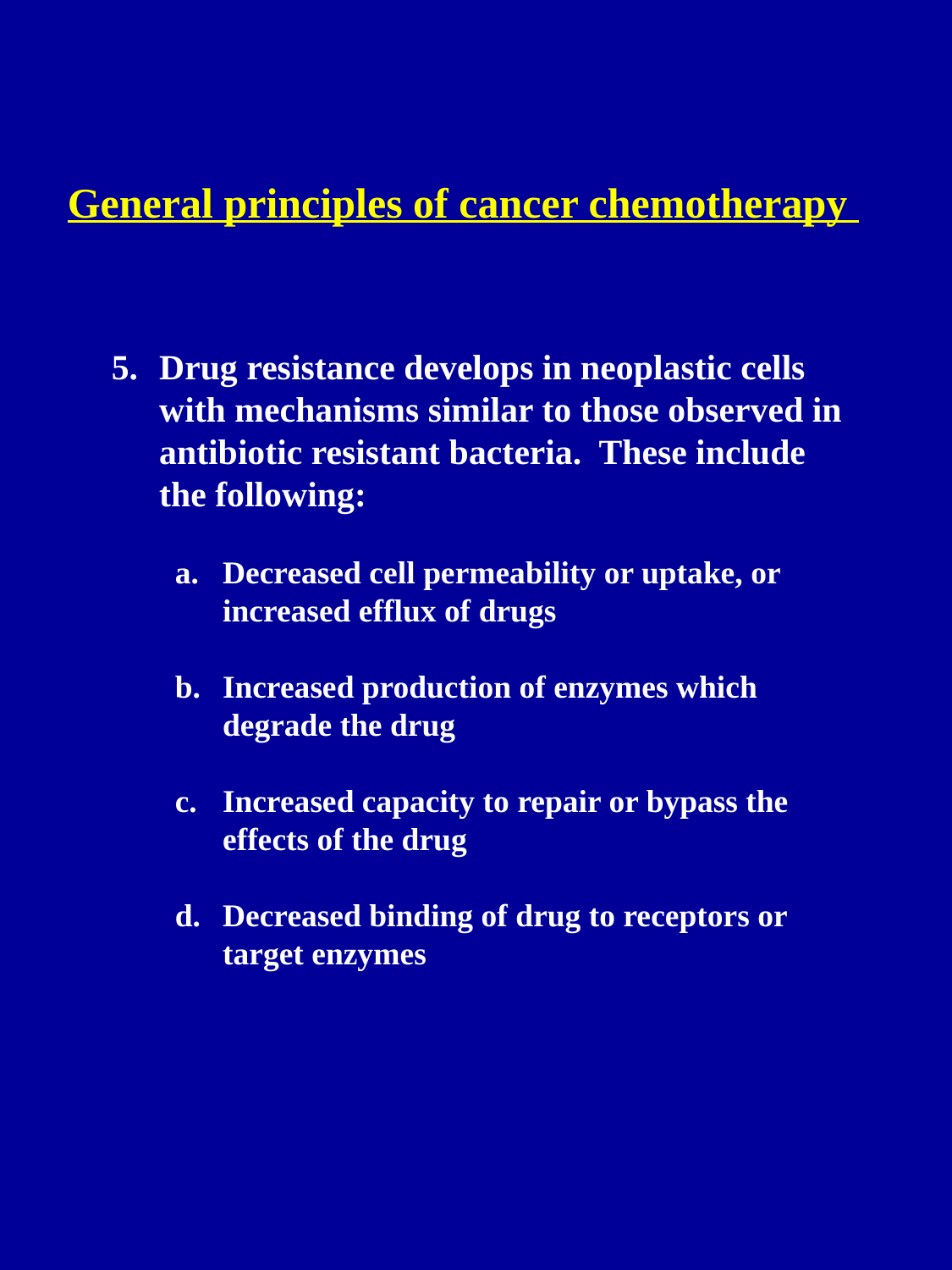

General principles of cancer chemotherapy
Drug resistance develops in neoplastic cells with mechanisms similar to those observed in antibiotic resistant bacteria.  These include the following:

Decreased cell permeability or uptake, or increased efflux of drugs

Increased production of enzymes which degrade the drug

Increased capacity to repair or bypass the effects of the drug

Decreased binding of drug to receptors or target enzymes